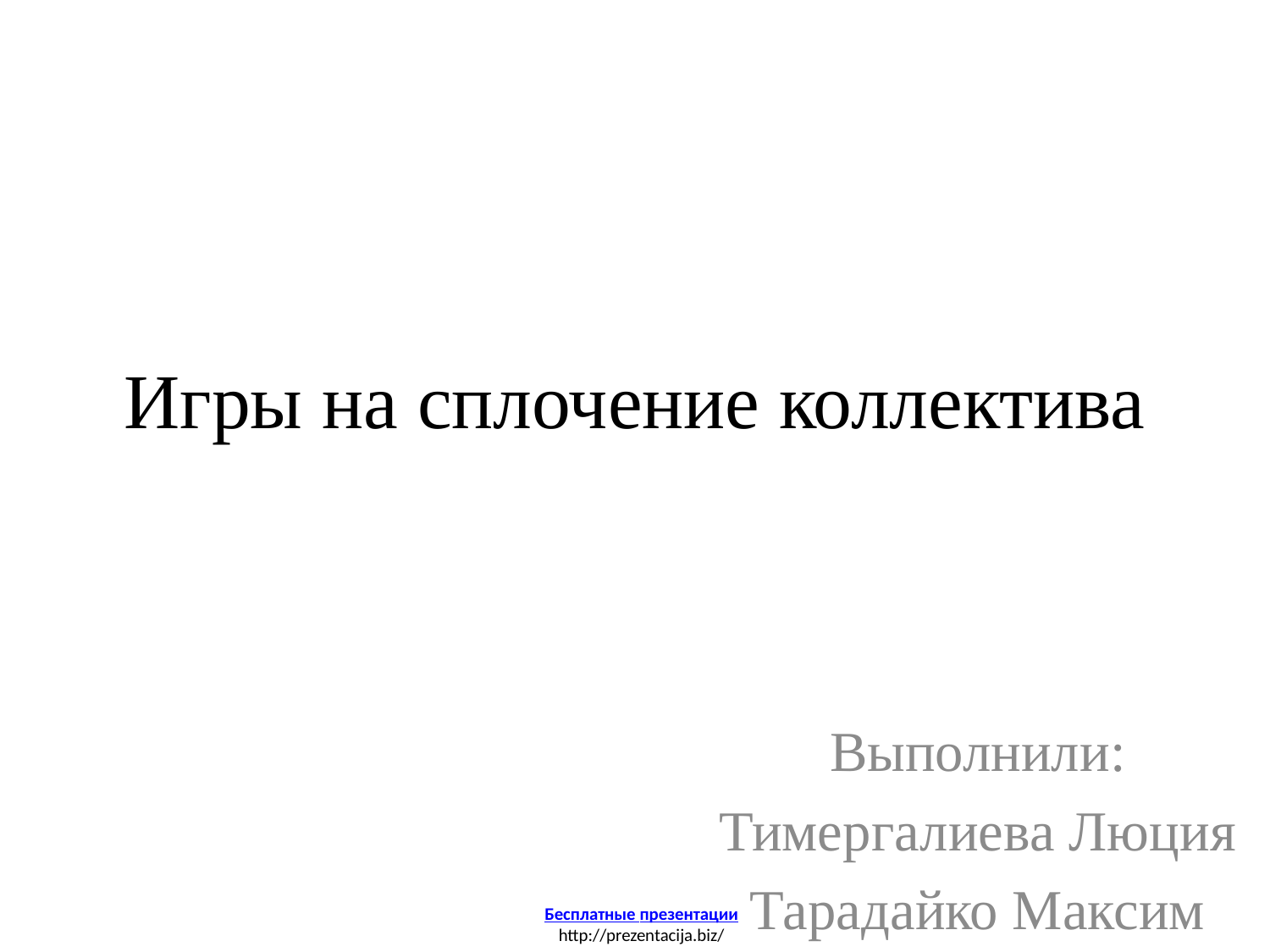

# Игры на сплочение коллектива
Выполнили:
Тимергалиева Люция
Тарадайко Максим
Бесплатные презентации
http://prezentacija.biz/